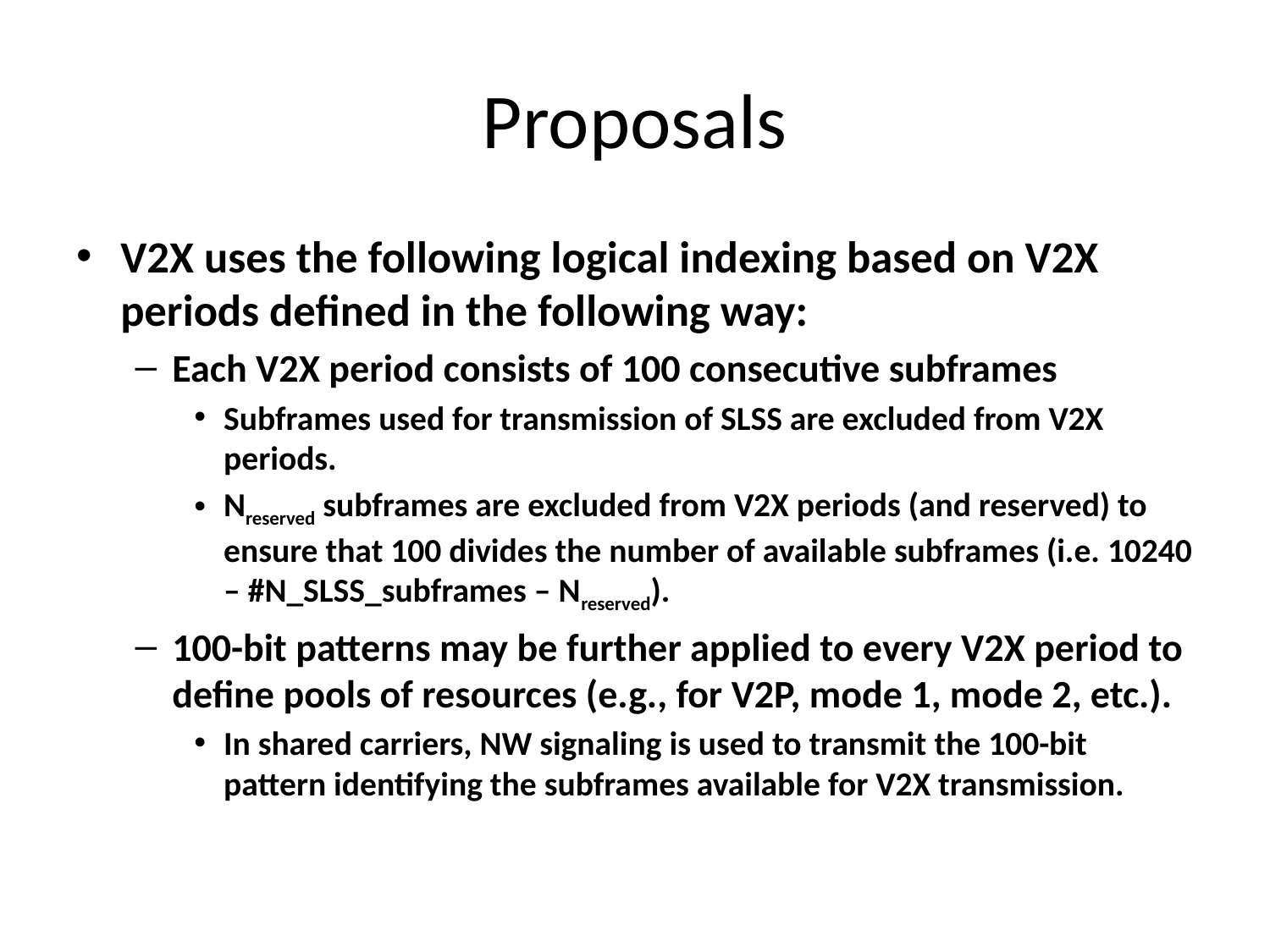

# Proposals
V2X uses the following logical indexing based on V2X periods defined in the following way:
Each V2X period consists of 100 consecutive subframes
Subframes used for transmission of SLSS are excluded from V2X periods.
Nreserved subframes are excluded from V2X periods (and reserved) to ensure that 100 divides the number of available subframes (i.e. 10240 – #N_SLSS_subframes – Nreserved).
100-bit patterns may be further applied to every V2X period to define pools of resources (e.g., for V2P, mode 1, mode 2, etc.).
In shared carriers, NW signaling is used to transmit the 100-bit pattern identifying the subframes available for V2X transmission.